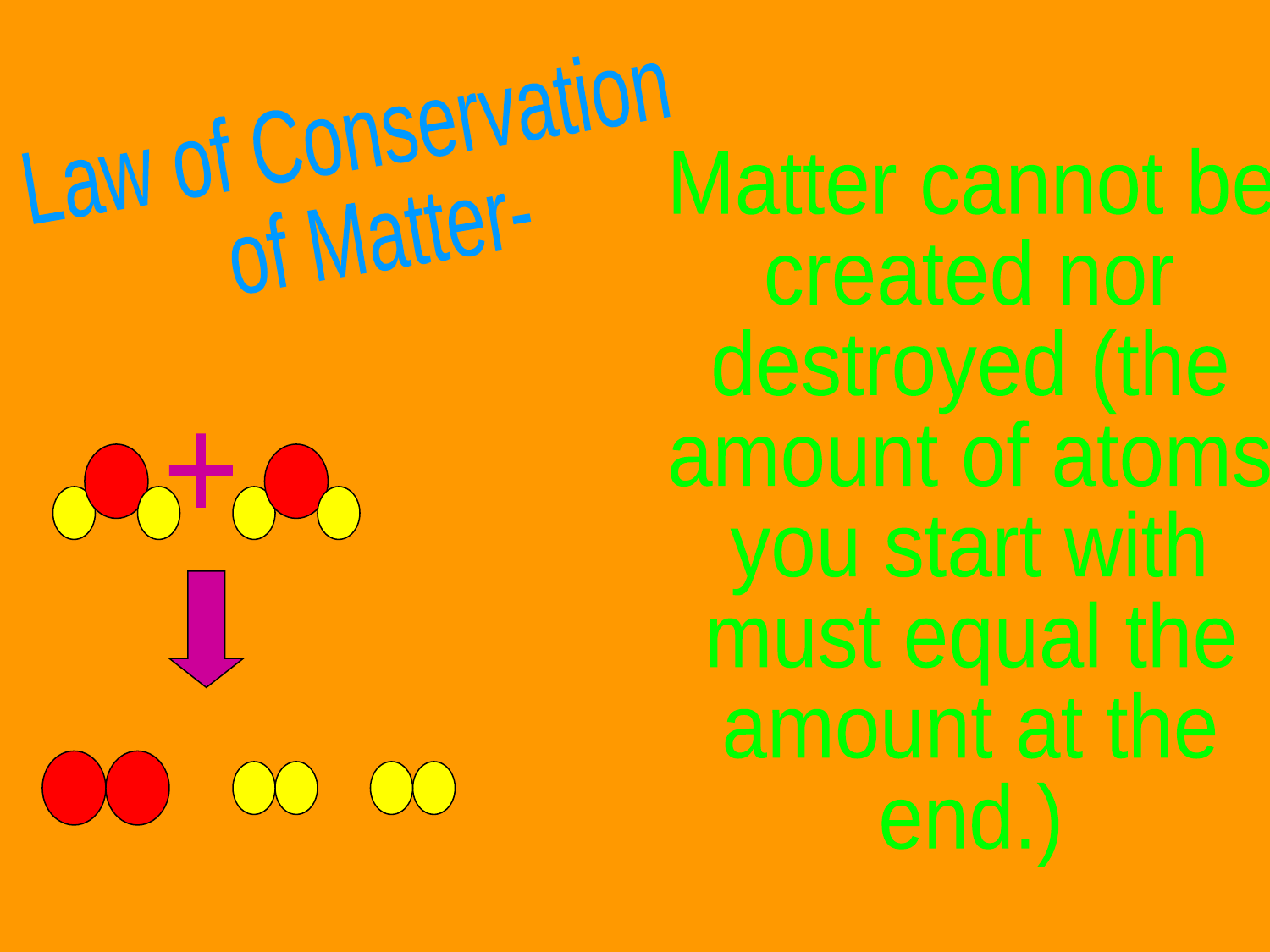

Law of Conservation
 of Matter-
Matter cannot be
created nor
destroyed (the
amount of atoms
you start with
must equal the
amount at the
end.)
+